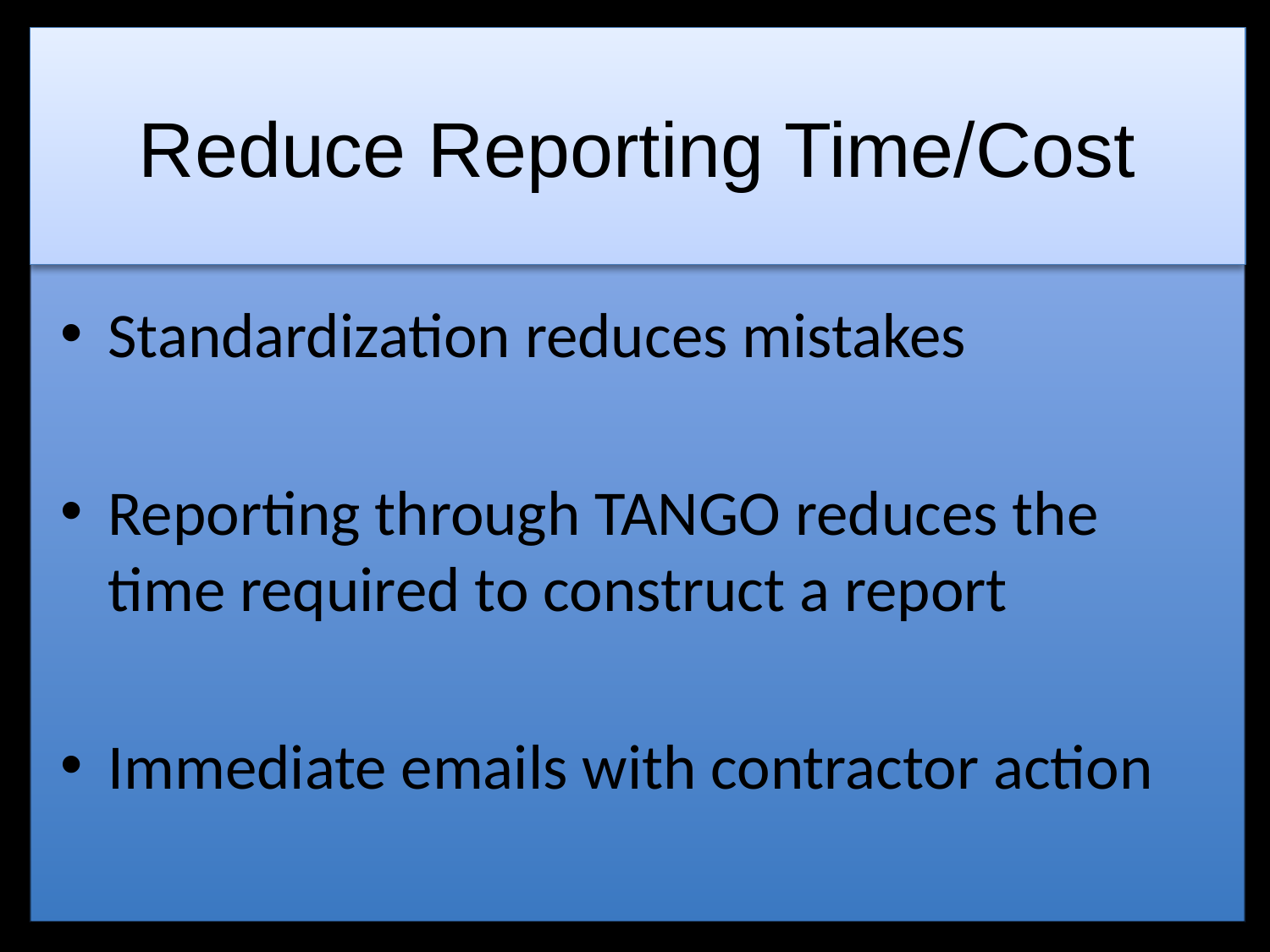

# Reduce Reporting Time/Cost
Standardization reduces mistakes

Reporting through TANGO reduces the time required to construct a report

Immediate emails with contractor action